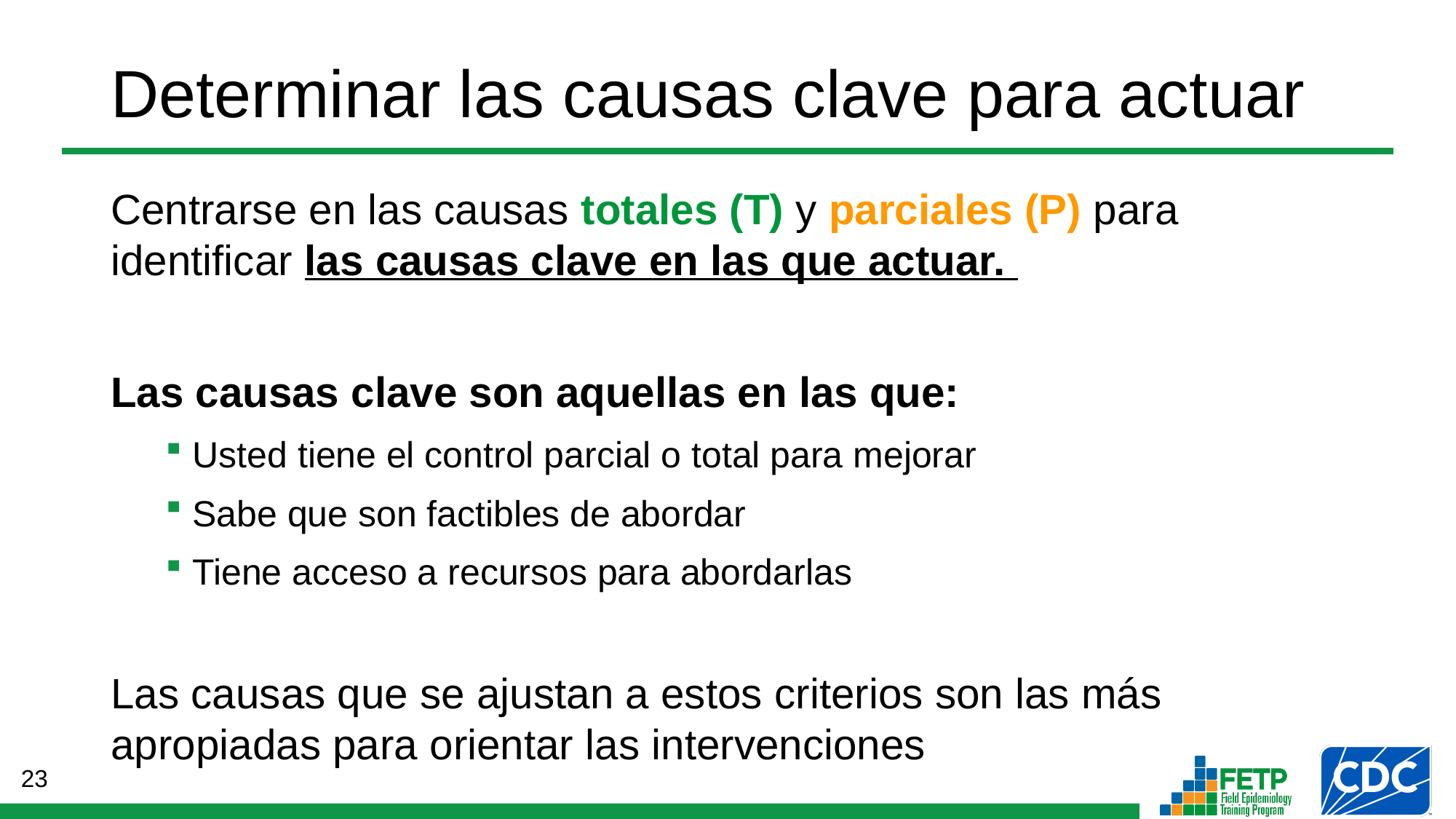

# Determinar las causas clave para actuar
Centrarse en las causas totales (T) y parciales (P) para identificar las causas clave en las que actuar.

Las causas clave son aquellas en las que:
Usted tiene el control parcial o total para mejorar
Sabe que son factibles de abordar
Tiene acceso a recursos para abordarlas

Las causas que se ajustan a estos criterios son las más apropiadas para orientar las intervenciones